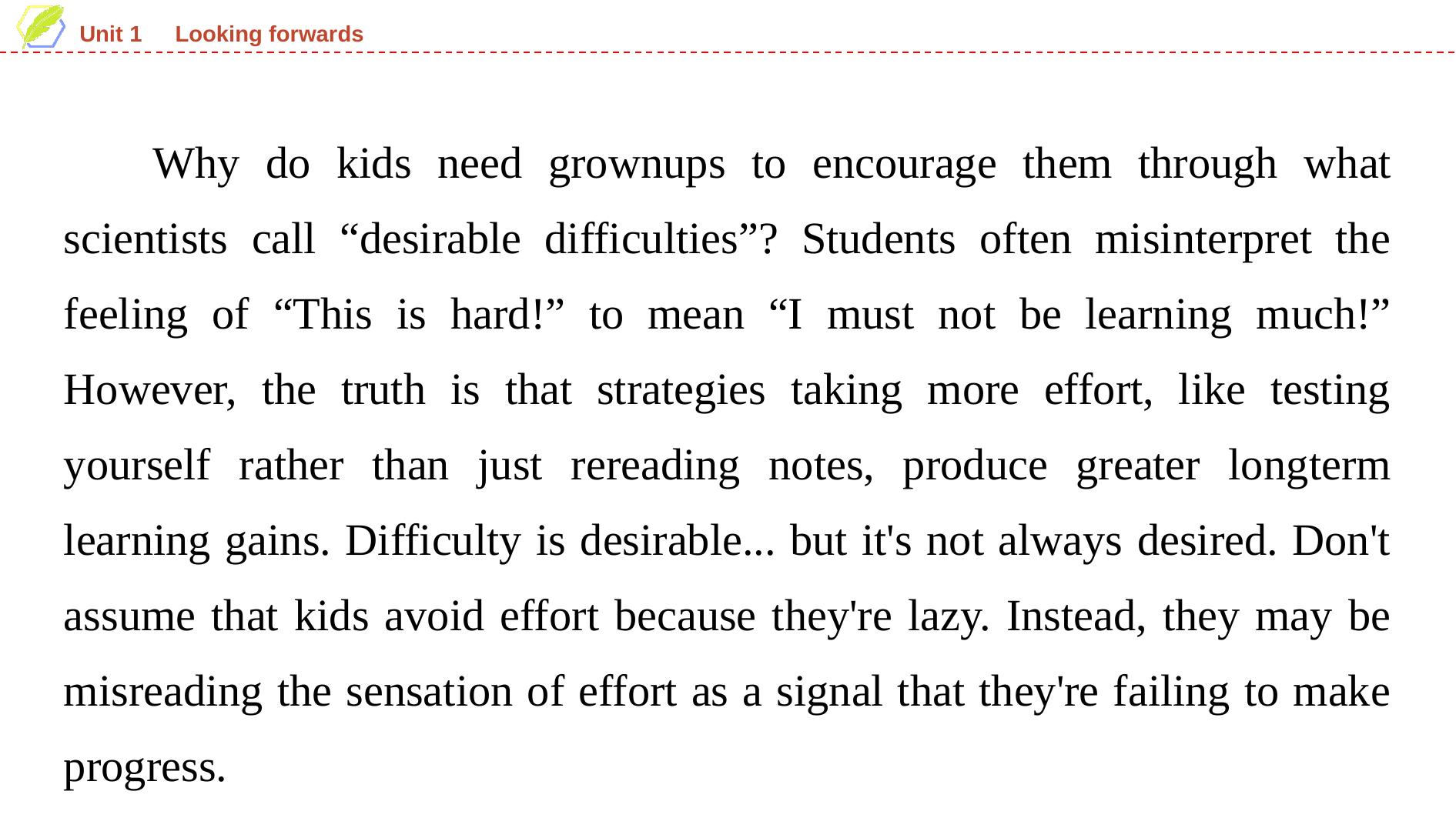

Why do kids need grown­ups to encourage them through what scientists call “desirable difficulties”? Students often misinterpret the feeling of “This is hard!” to mean “I must not be learning much!” However, the truth is that strategies taking more effort, like testing yourself rather than just rereading notes, produce greater long­term learning gains. Difficulty is desirable... but it's not always desired. Don't assume that kids avoid effort because they're lazy. Instead, they may be misreading the sensation of effort as a signal that they're failing to make progress.